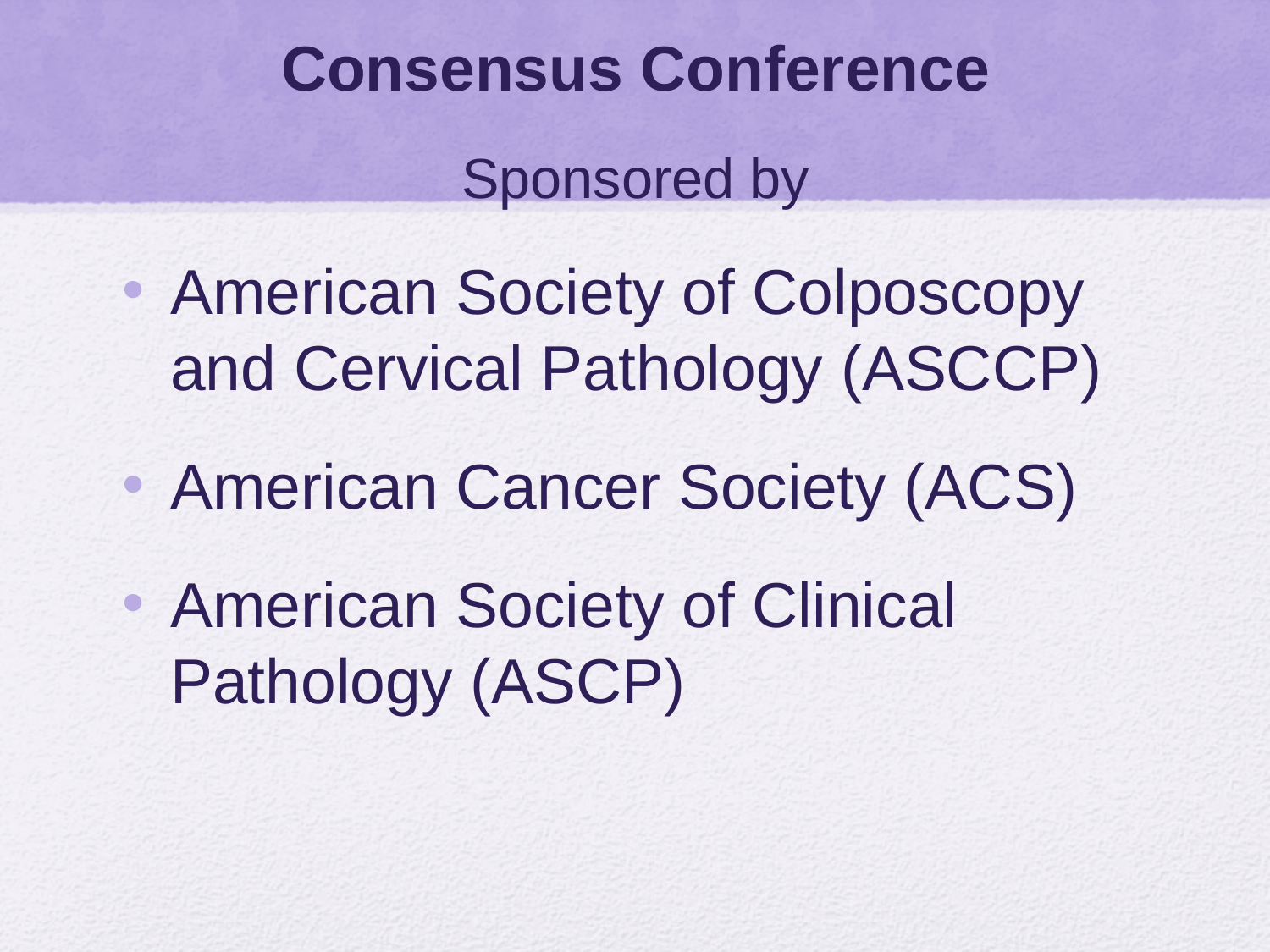

# Consensus Conference Sponsored by
American Society of Colposcopy and Cervical Pathology (ASCCP)
American Cancer Society (ACS)
American Society of Clinical Pathology (ASCP)